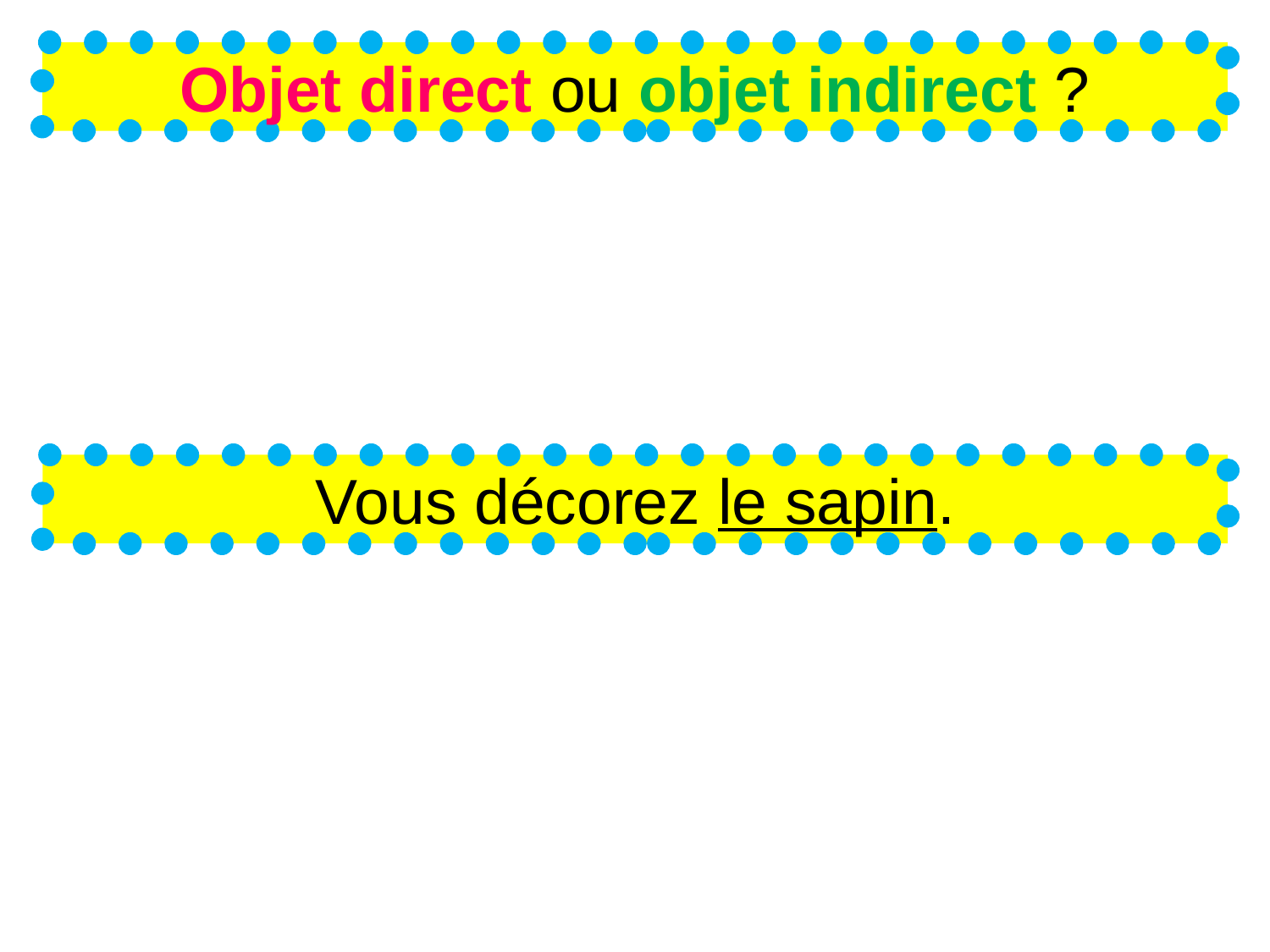

Objet direct ou objet indirect ?
Vous décorez le sapin.